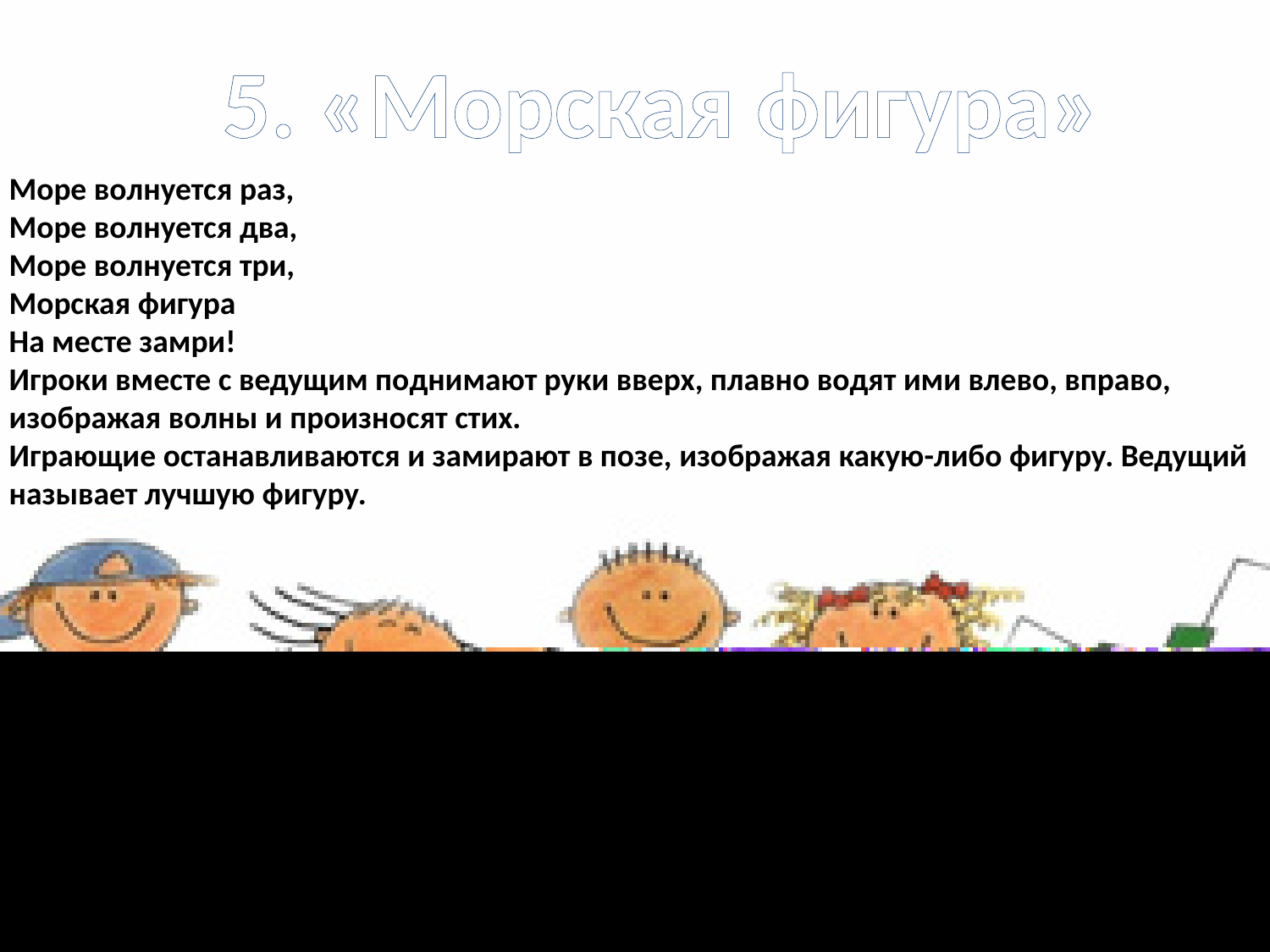

5. «Морская фигура»
Море волнуется раз,
Море волнуется два,
Море волнуется три,
Морская фигура
На месте замри!
Игроки вместе с ведущим поднимают руки вверх, плавно водят ими влево, вправо, изображая волны и произносят стих.
Играющие останавливаются и замирают в позе, изображая какую-либо фигуру. Ведущий называет лучшую фигуру.